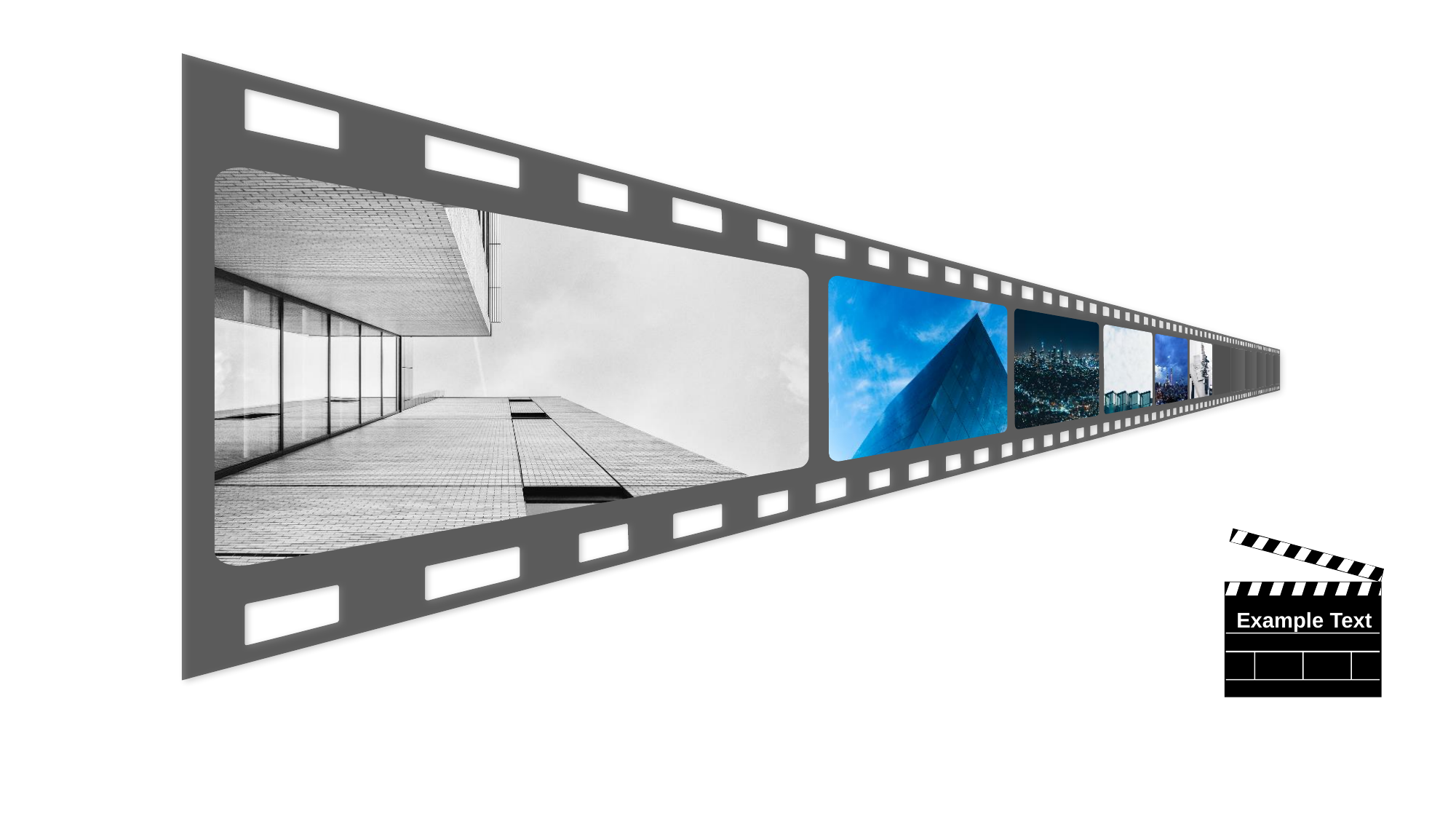

2010

2023
2022
2021

2020

Example Text